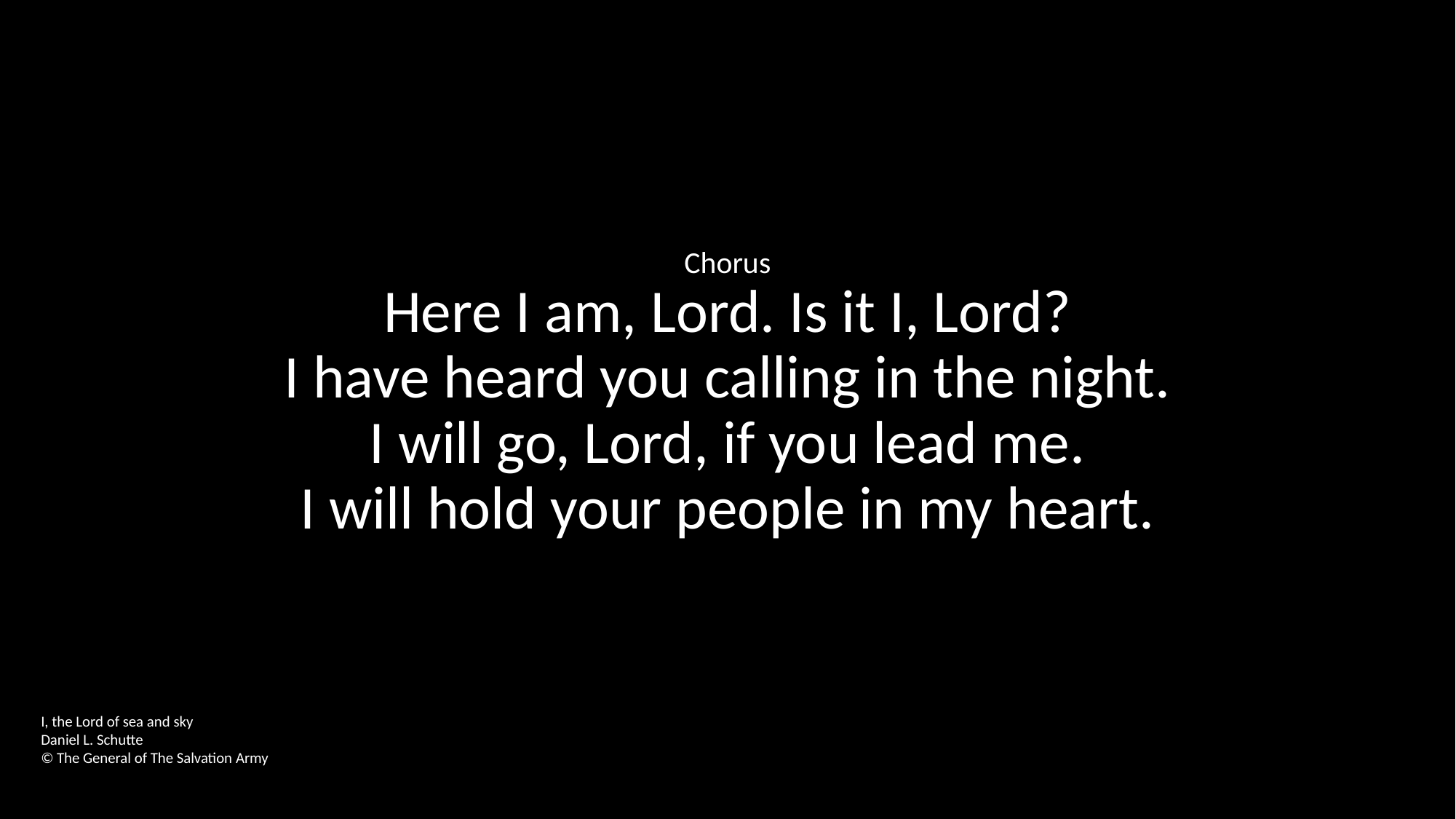

Chorus
Here I am, Lord. Is it I, Lord?
I have heard you calling in the night.
I will go, Lord, if you lead me.
I will hold your people in my heart.
I, the Lord of sea and sky
Daniel L. Schutte
© The General of The Salvation Army